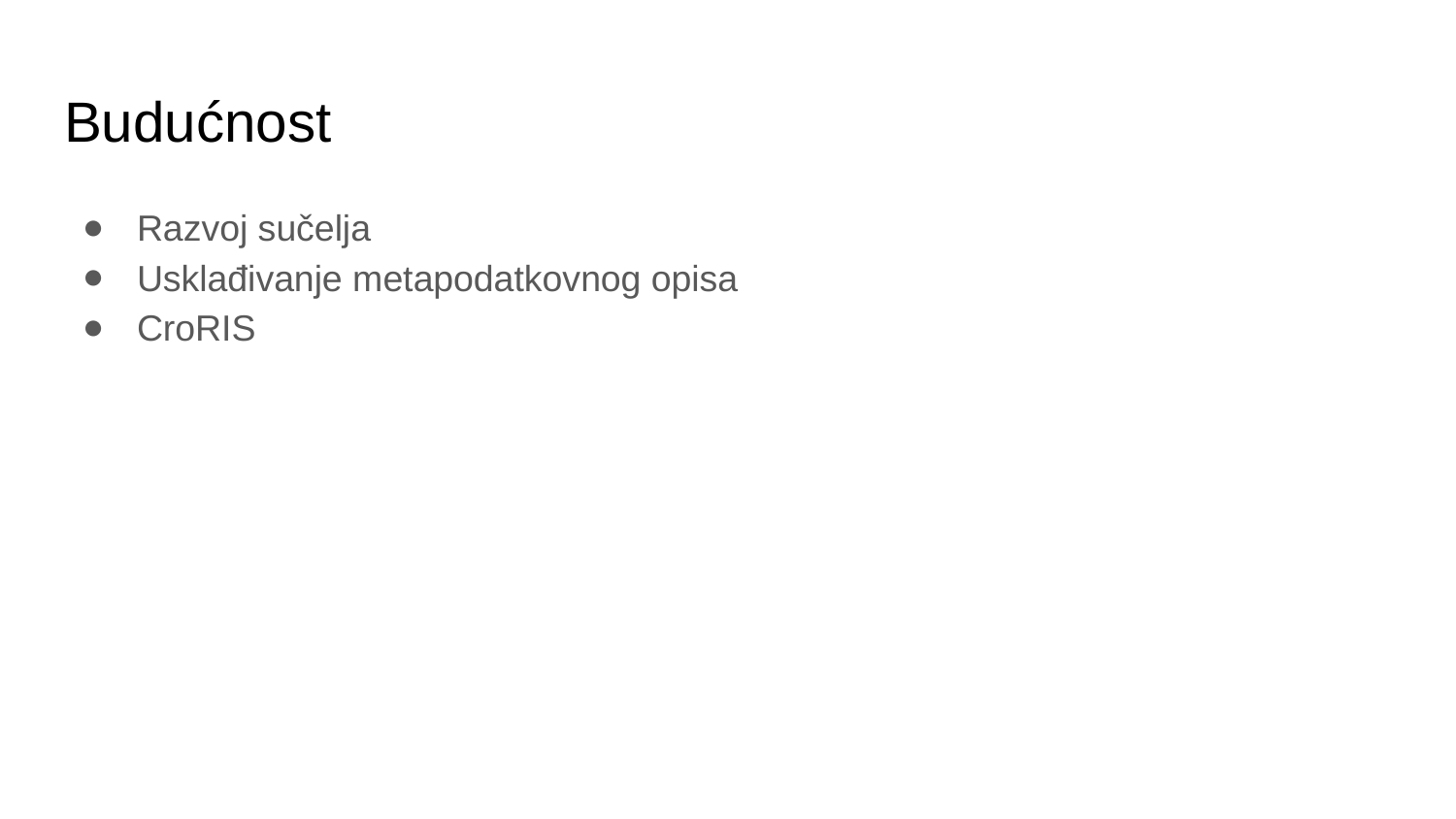

# Budućnost
Razvoj sučelja
Usklađivanje metapodatkovnog opisa
CroRIS